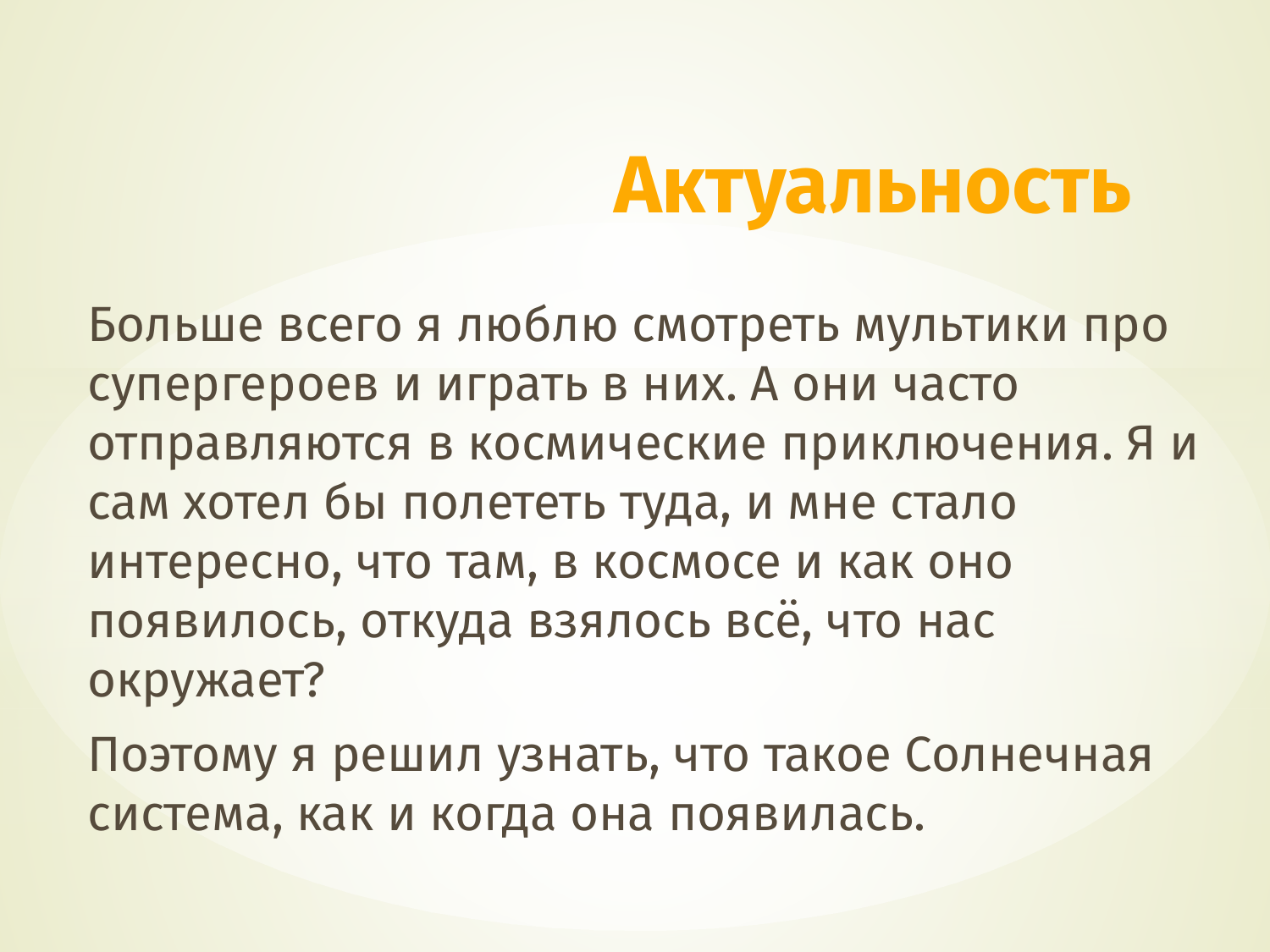

# Актуальность
Больше всего я люблю смотреть мультики про супергероев и играть в них. А они часто отправляются в космические приключения. Я и сам хотел бы полететь туда, и мне стало интересно, что там, в космосе и как оно появилось, откуда взялось всё, что нас окружает?
Поэтому я решил узнать, что такое Солнечная система, как и когда она появилась.